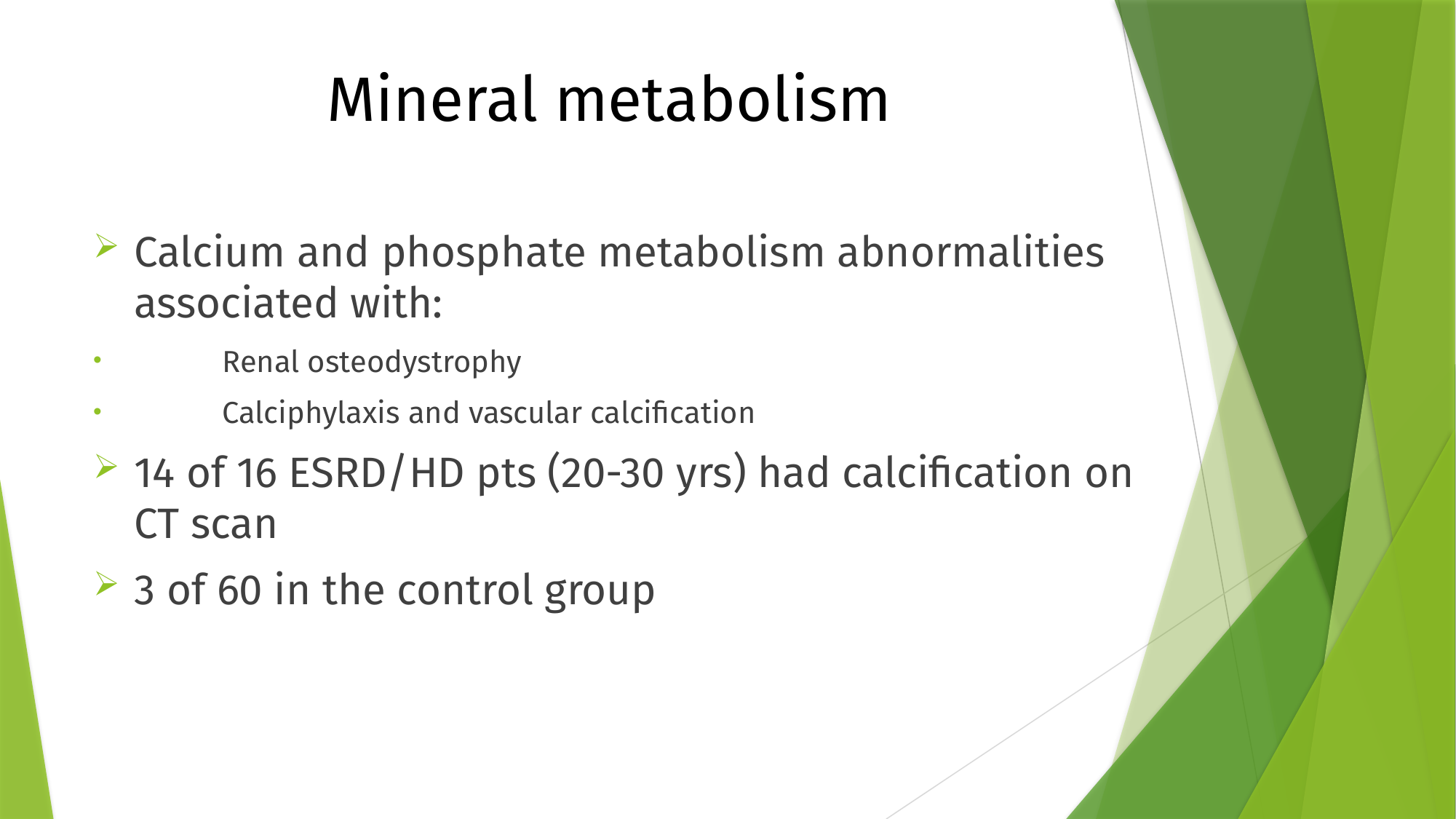

# Mineral metabolism
Calcium and phosphate metabolism abnormalities associated with:
           Renal osteodystrophy
           Calciphylaxis and vascular calcification
14 of 16 ESRD/HD pts (20-30 yrs) had calcification on CT scan
3 of 60 in the control group